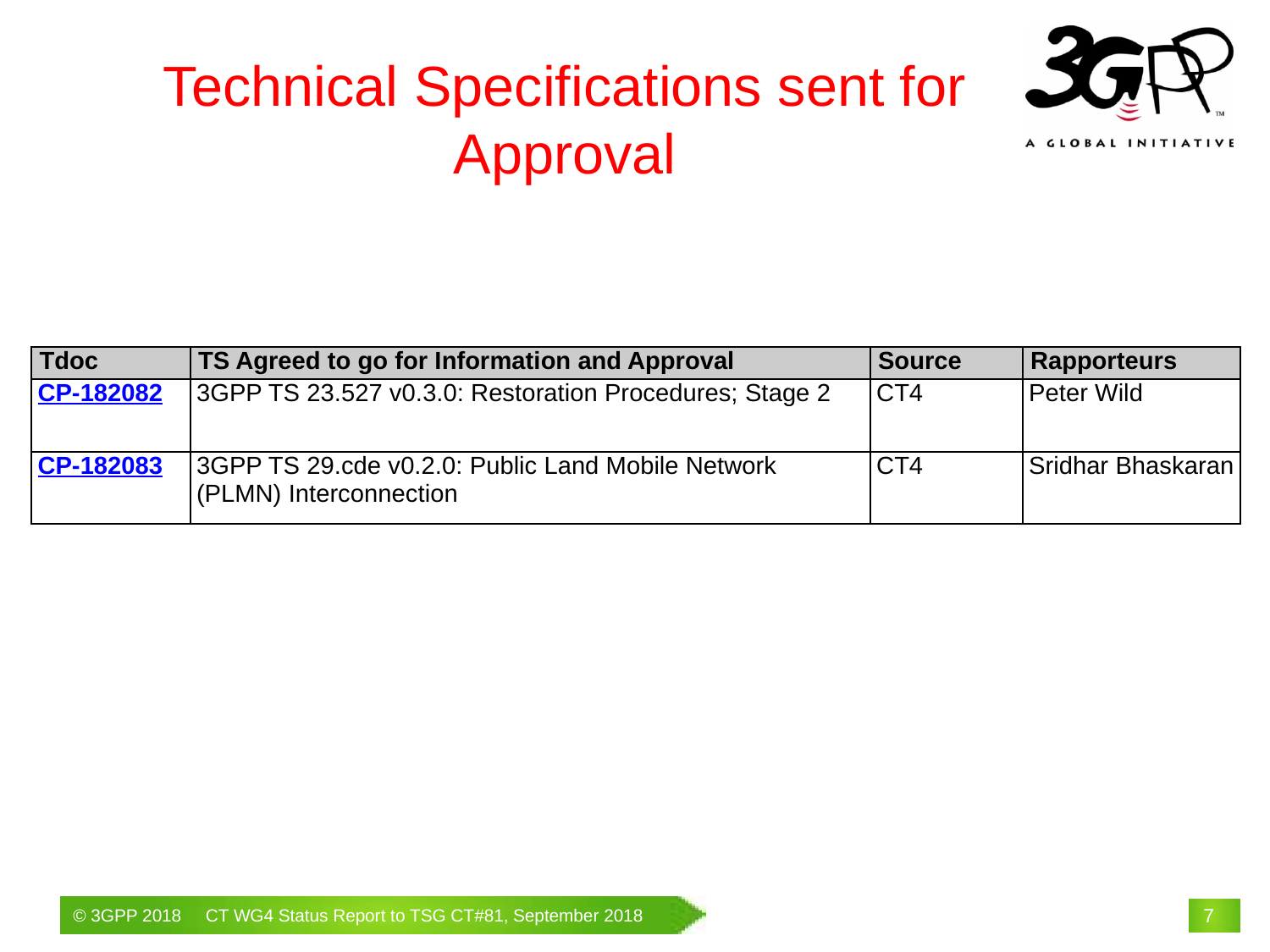

# Technical Specifications sent for Approval

| Tdoc | TS Agreed to go for Information and Approval | Source | Rapporteurs |
| --- | --- | --- | --- |
| CP-182082 | 3GPP TS 23.527 v0.3.0: Restoration Procedures; Stage 2 | CT4 | Peter Wild |
| CP-182083 | 3GPP TS 29.cde v0.2.0: Public Land Mobile Network (PLMN) Interconnection | CT4 | Sridhar Bhaskaran |